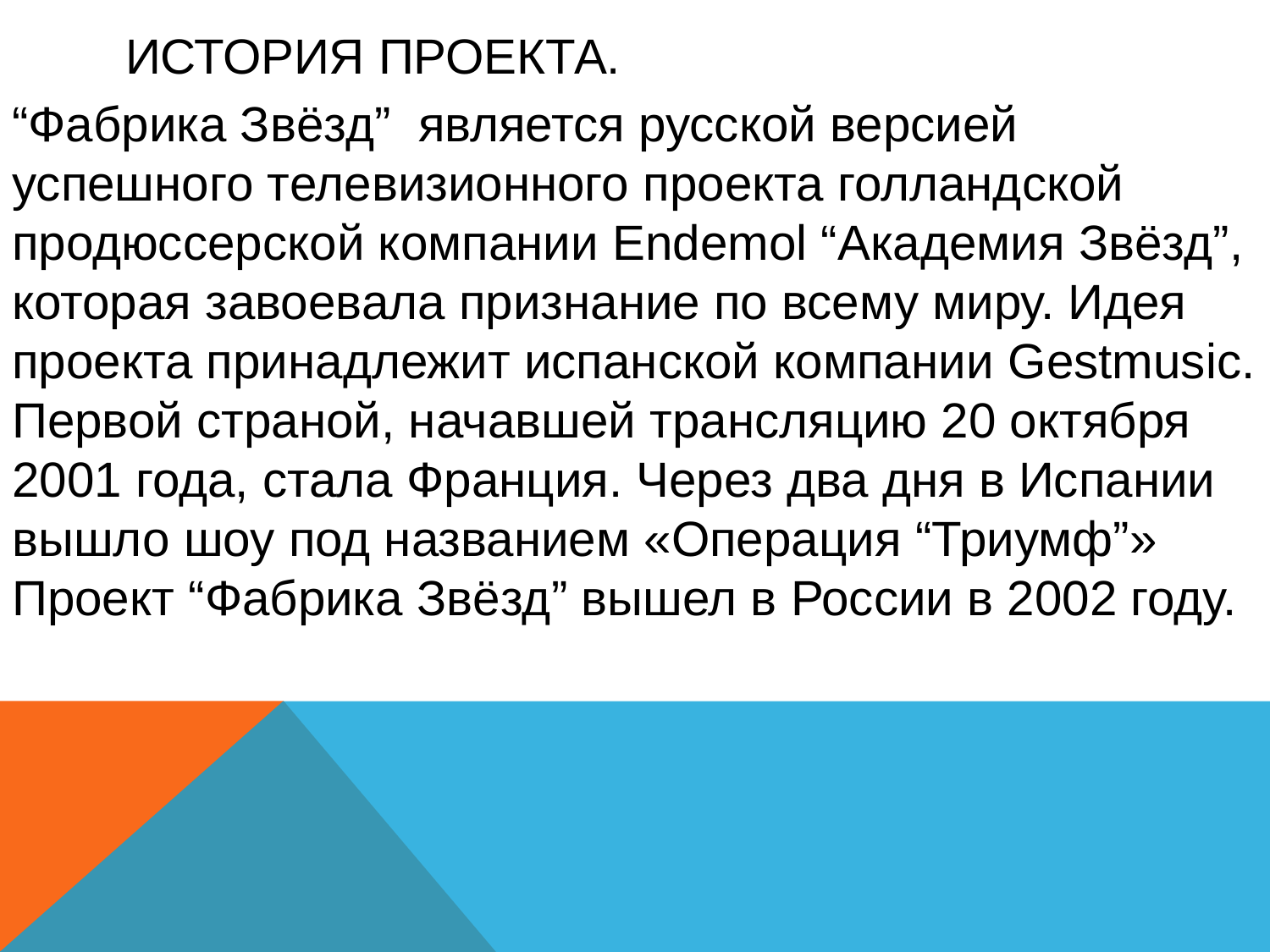

# История проекта.
“Фабрика Звёзд”  является русской версией успешного телевизионного проекта голландской продюссерской компании Endemol “Академия Звёзд”, которая завоевала признание по всему миру. Идея проекта принадлежит испанской компании Gestmusic. Первой страной, начавшей трансляцию 20 октября 2001 года, стала Франция. Через два дня в Испании вышло шоу под названием «Операция “Триумф”»
Проект “Фабрика Звёзд” вышел в России в 2002 году.